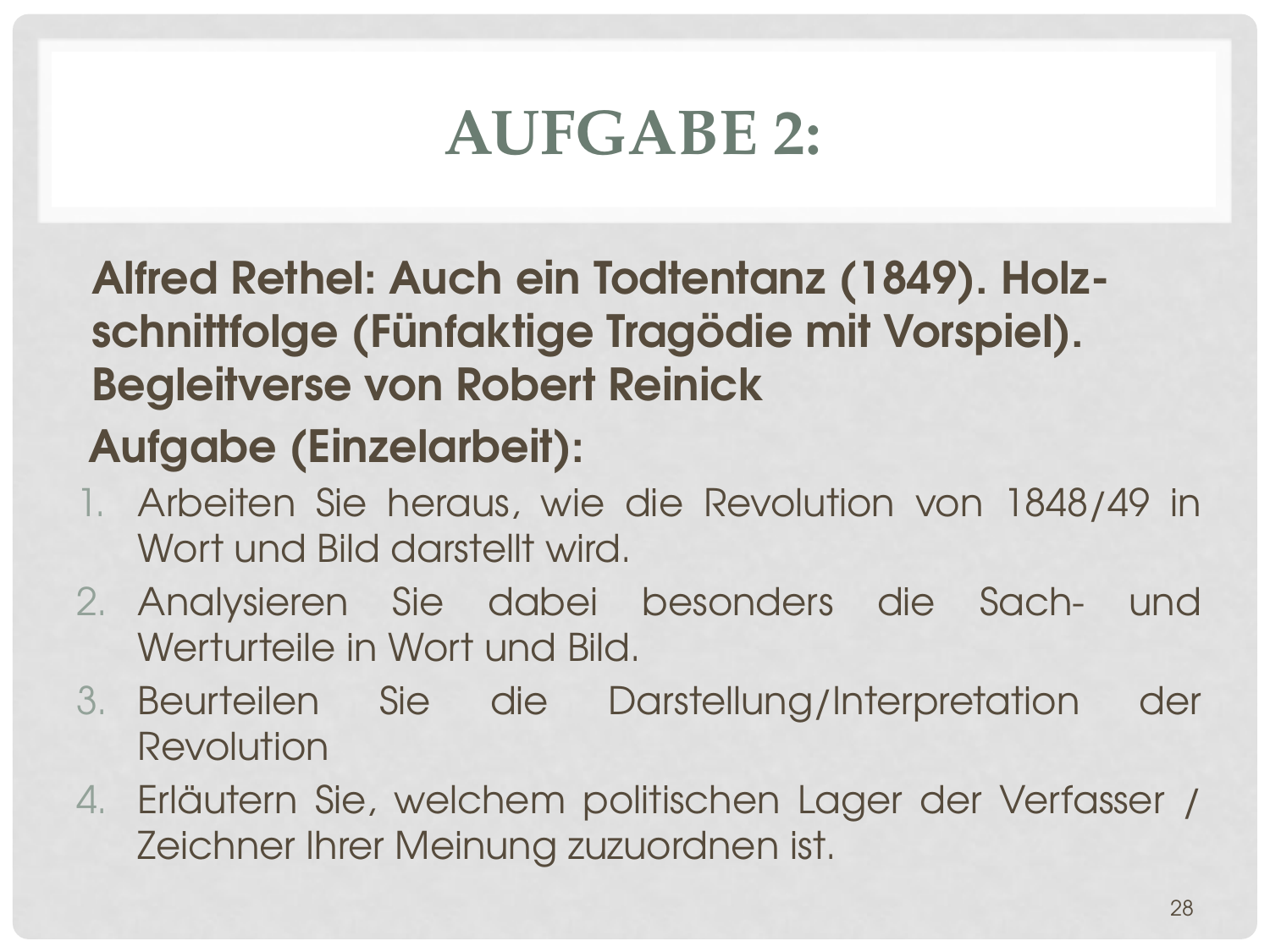

# AUFGABE 2:
Alfred Rethel: Auch ein Todtentanz (1849). Holz-schnittfolge (Fünfaktige Tragödie mit Vorspiel). Begleitverse von Robert Reinick
 Aufgabe (Einzelarbeit):
Arbeiten Sie heraus, wie die Revolution von 1848/49 in Wort und Bild darstellt wird.
Analysieren Sie dabei besonders die Sach- und Werturteile in Wort und Bild.
Beurteilen Sie die Darstellung/Interpretation der Revolution
Erläutern Sie, welchem politischen Lager der Verfasser / Zeichner Ihrer Meinung zuzuordnen ist.

28